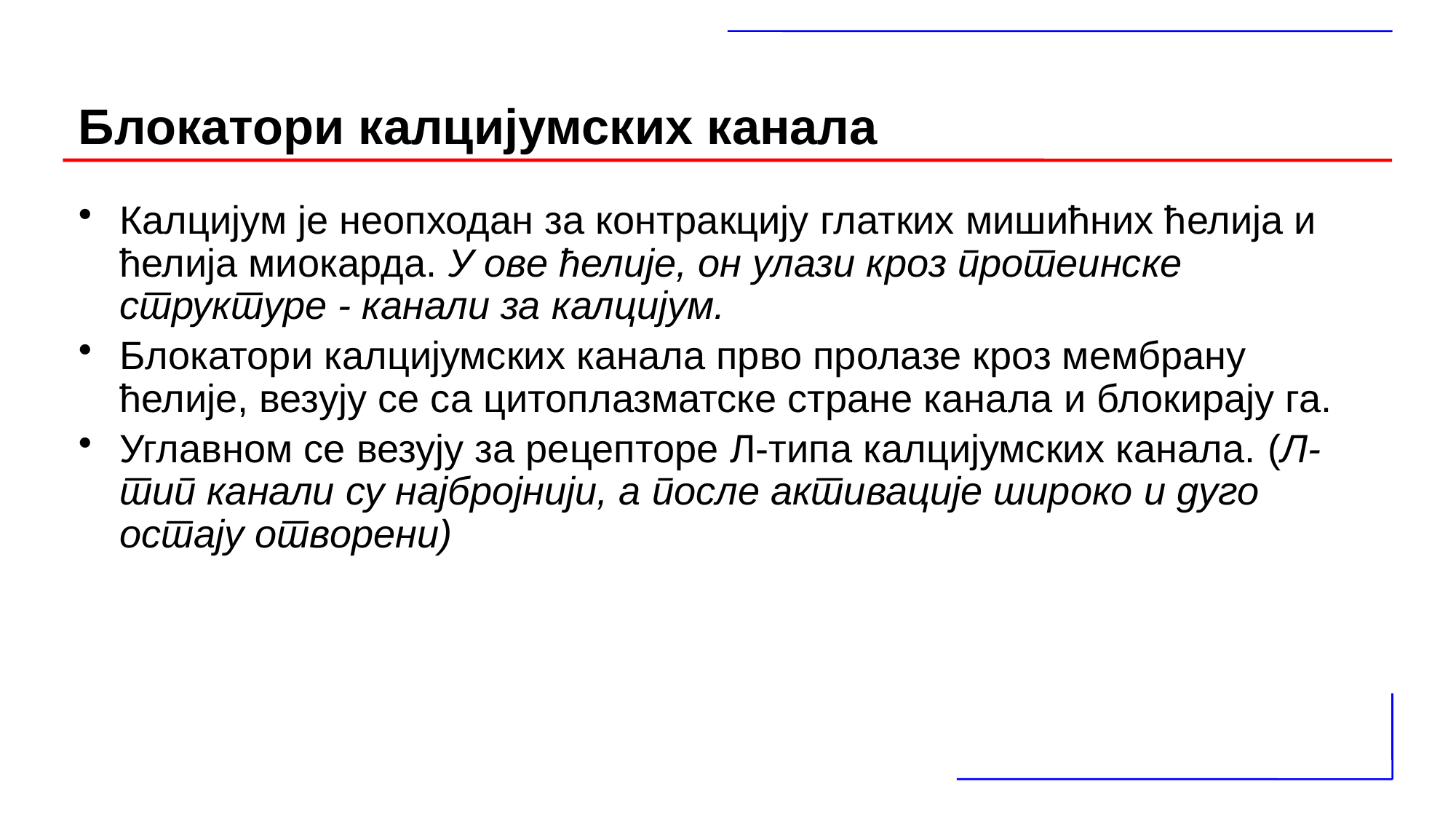

# Блокатори калцијумских канала
Калцијум је неопходан за контракцију глатких мишићних ћелија и ћелија миокарда. У ове ћелије, он улази кроз протеинске структуре - канали за калцијум.
Блокатори калцијумских канала прво пролазе кроз мембрану ћелије, везују се са цитоплазматске стране канала и блокирају га.
Углавном се везују за рецепторе Л-типа калцијумских канала. (Л-тип канали су најбројнији, а после активације широко и дуго остају отворени)